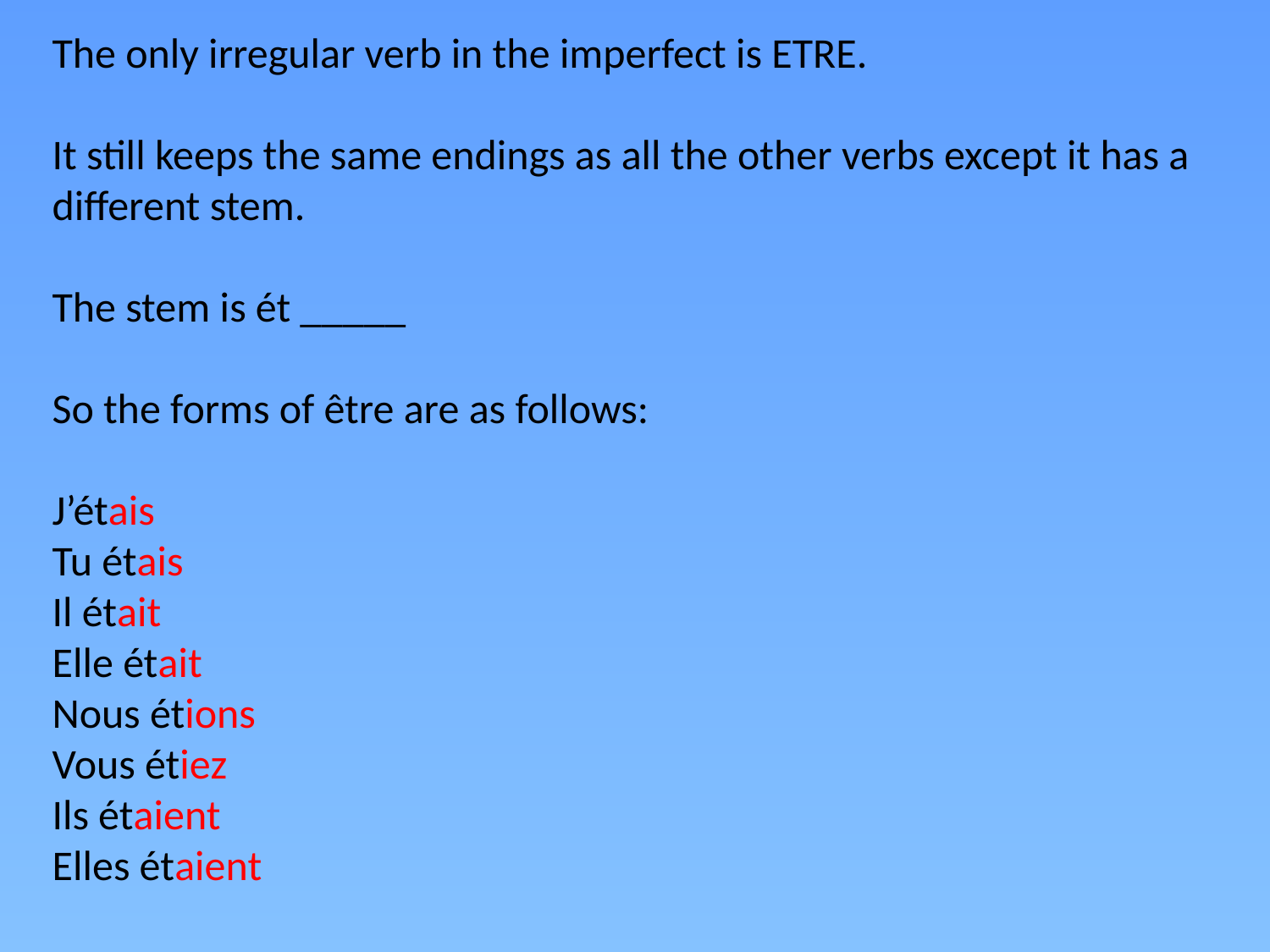

The only irregular verb in the imperfect is ETRE.

It still keeps the same endings as all the other verbs except it has a different stem.

The stem is ét _____

So the forms of être are as follows:

J’étais
Tu étais
Il était
Elle était
Nous étions
Vous étiez
Ils étaient
Elles étaient